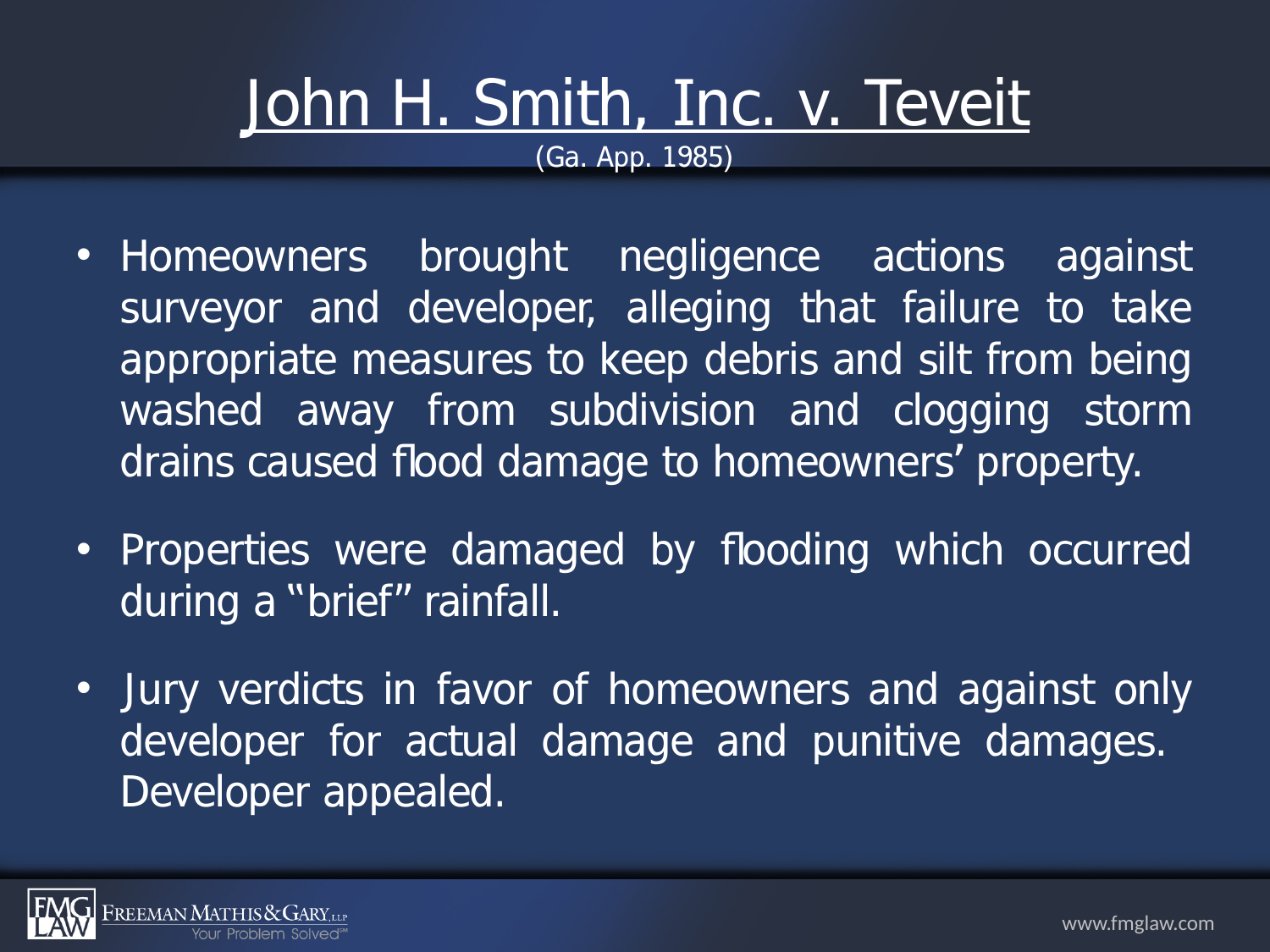

# John H. Smith, Inc. v. Teveit (Ga. App. 1985)
Homeowners brought negligence actions against surveyor and developer, alleging that failure to take appropriate measures to keep debris and silt from being washed away from subdivision and clogging storm drains caused flood damage to homeowners’ property.
Properties were damaged by flooding which occurred during a “brief” rainfall.
Jury verdicts in favor of homeowners and against only developer for actual damage and punitive damages.  Developer appealed.